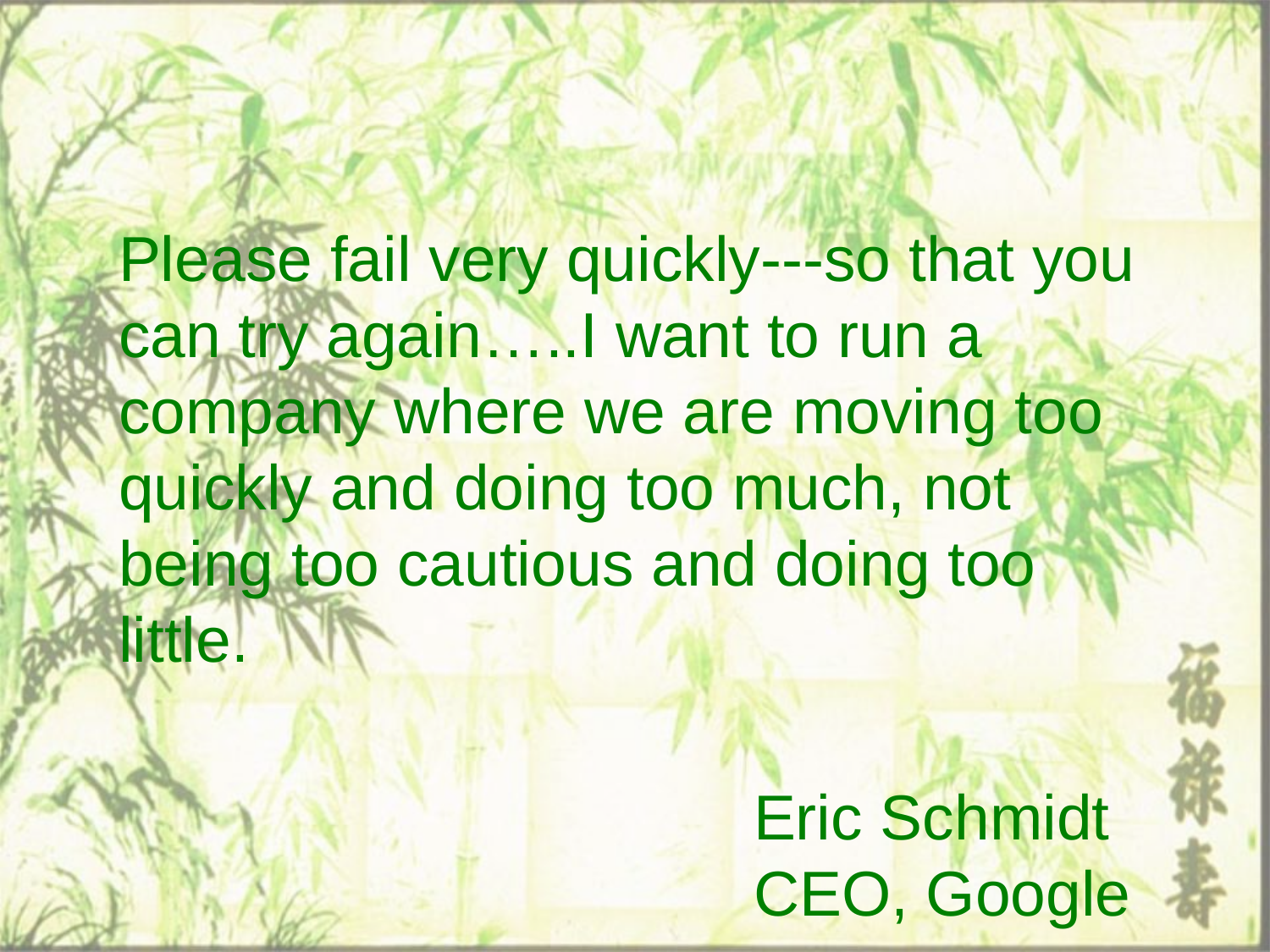

Please fail very quickly---so that you can try again…..I want to run a company where we are moving too quickly and doing too much, not being too cautious and doing too little.

					Eric Schmidt
					CEO, Google